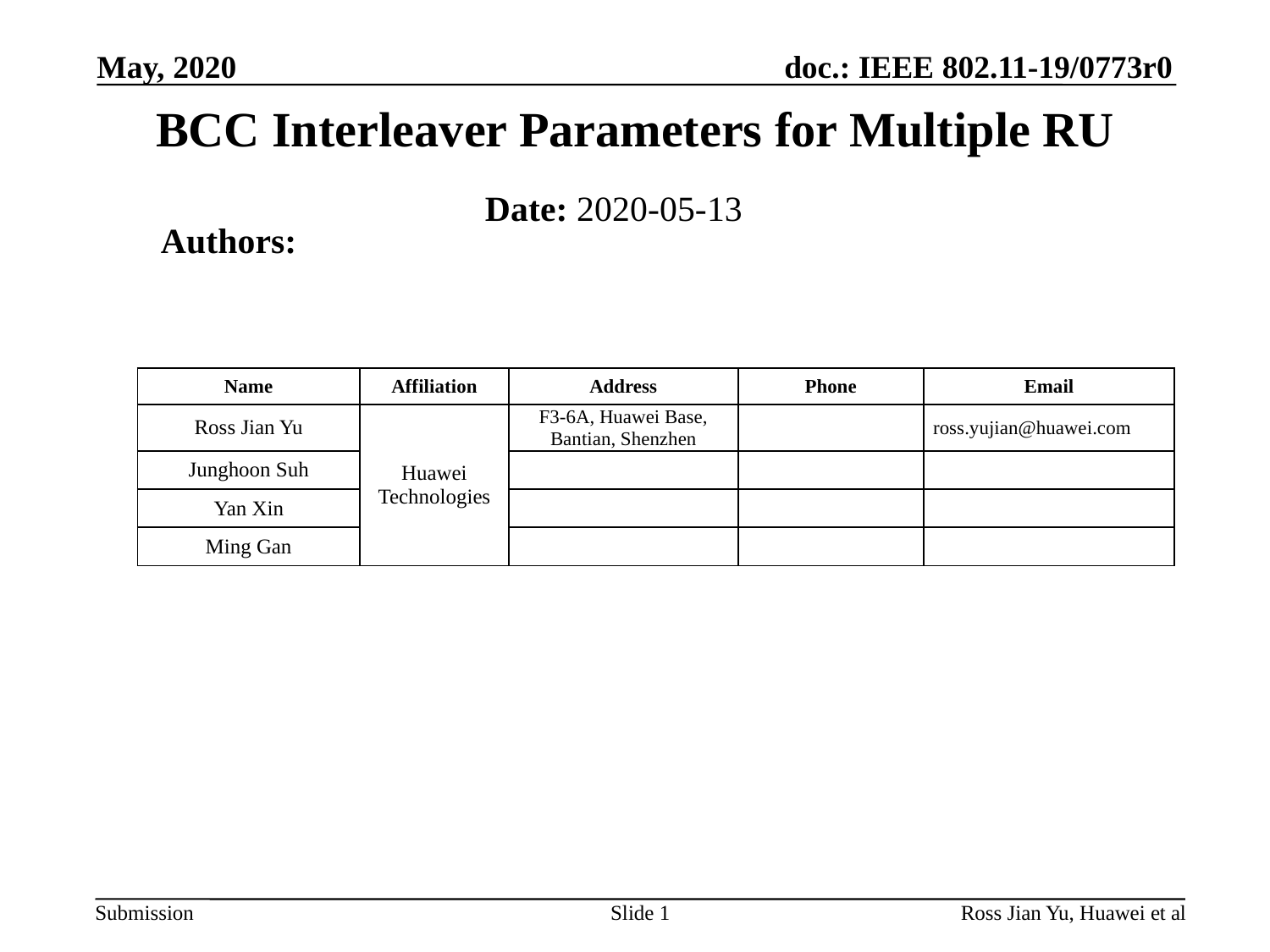

May, 2020
# BCC Interleaver Parameters for Multiple RU
Date: 2020-05-13
Authors:
| Name | Affiliation | Address | Phone | Email |
| --- | --- | --- | --- | --- |
| Ross Jian Yu | Huawei Technologies | F3-6A, Huawei Base, Bantian, Shenzhen |  | ross.yujian@huawei.com |
| Junghoon Suh |  |  |  |  |
| Yan Xin |  |  |  |  |
| Ming Gan |  |  |  |  |
Slide 1
Ross Jian Yu, Huawei et al